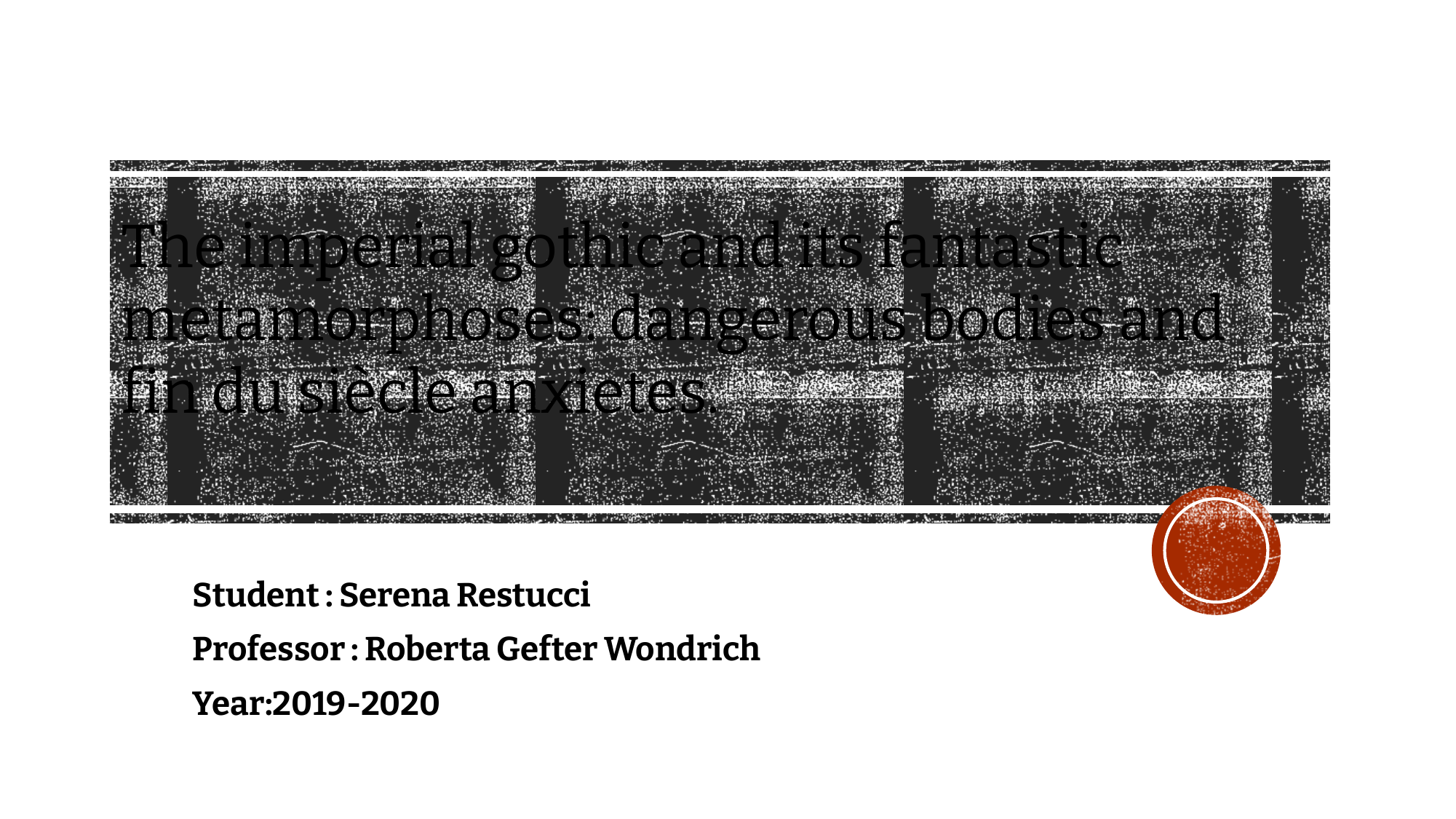

The imperial gothic and its fantastic metamorphoses: dangerous bodies and fin du siècle anxietes.
Student : Serena Restucci
Professor : Roberta Gefter Wondrich
Year:2019-2020
#